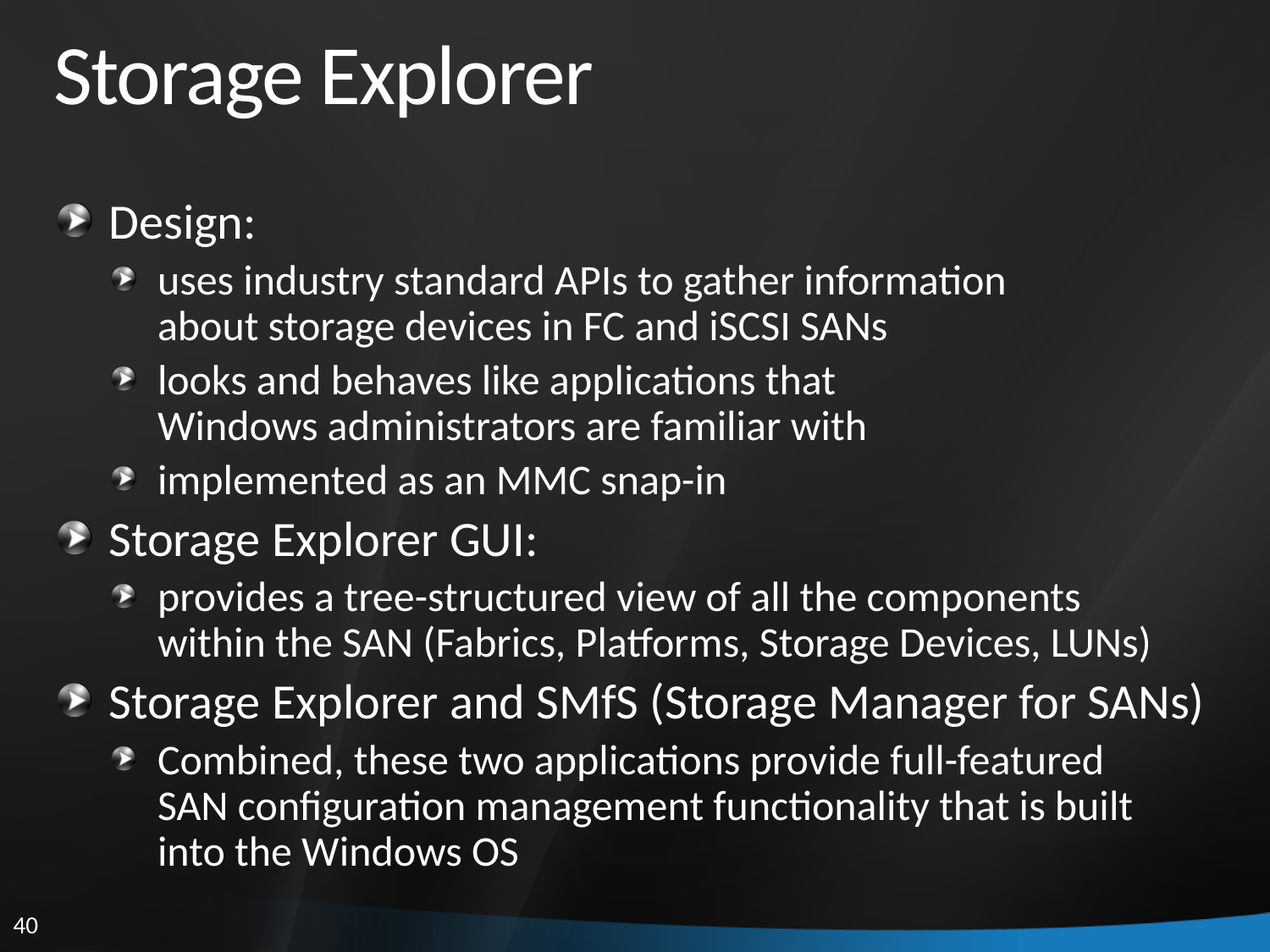

# Storage Explorer
Design:
uses industry standard APIs to gather information
about storage devices in FC and iSCSI SANs
looks and behaves like applications that
Windows administrators are familiar with
implemented as an MMC snap-in
Storage Explorer GUI:
provides a tree-structured view of all the components
within the SAN (Fabrics, Platforms, Storage Devices, LUNs)
Storage Explorer and SMfS (Storage Manager for SANs)
Combined, these two applications provide full-featured
SAN configuration management functionality that is built
into the Windows OS